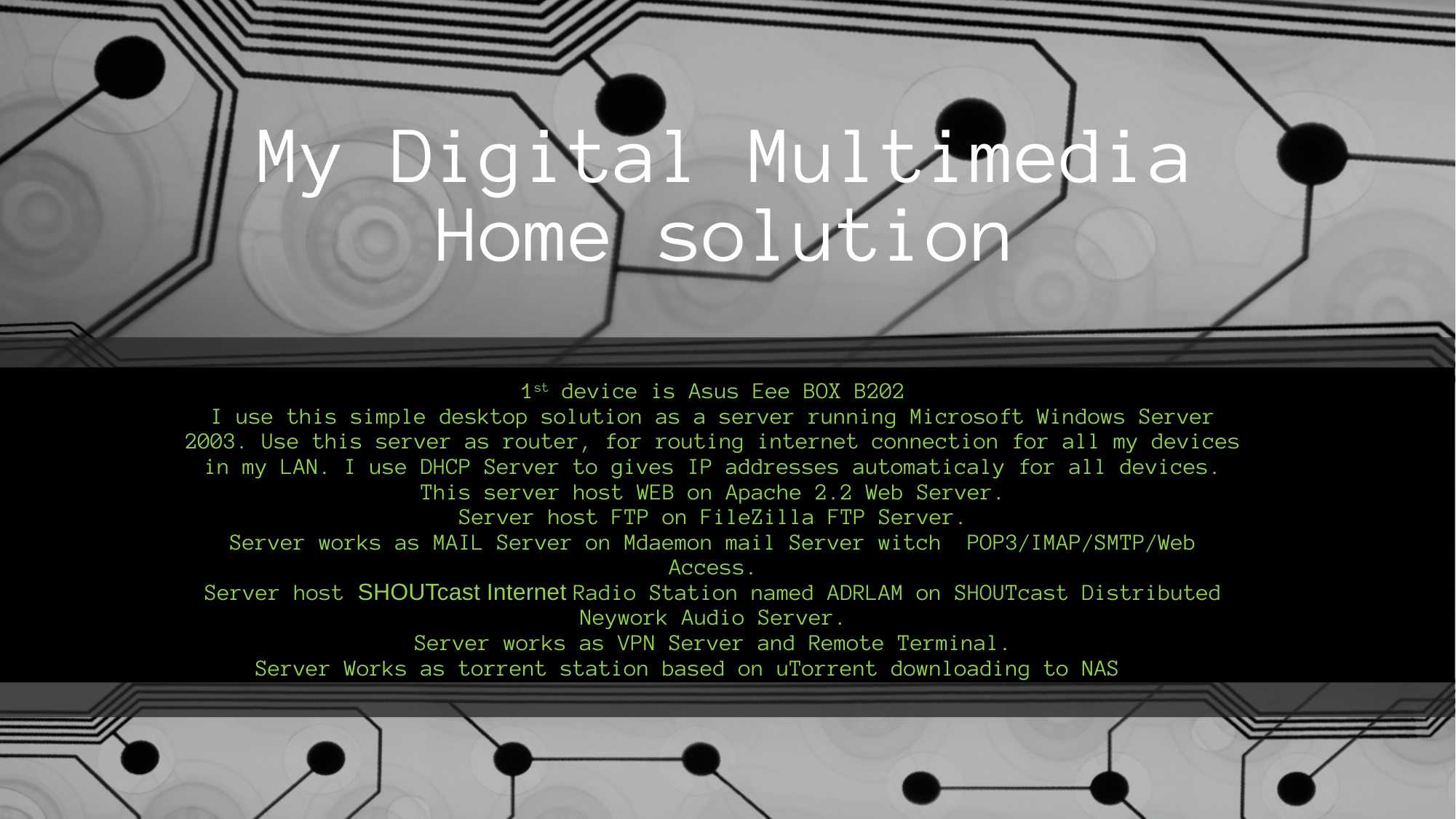

My Digital Multimedia Home solution

1st device is Asus Eee BOX B202
I use this simple desktop solution as a server running Microsoft Windows Server 2003. Use this server as router, for routing internet connection for all my devices in my LAN. I use DHCP Server to gives IP addresses automaticaly for all devices.
This server host WEB on Apache 2.2 Web Server.
Server host FTP on FileZilla FTP Server.
Server works as MAIL Server on Mdaemon mail Server witch  POP3/IMAP/SMTP/Web Access.
Server host SHOUTcast Internet Radio Station named ADRLAM on SHOUTcast Distributed Neywork Audio Server.
Server works as VPN Server and Remote Terminal.
Server Works as torrent station based on uTorrent downloading to NAS